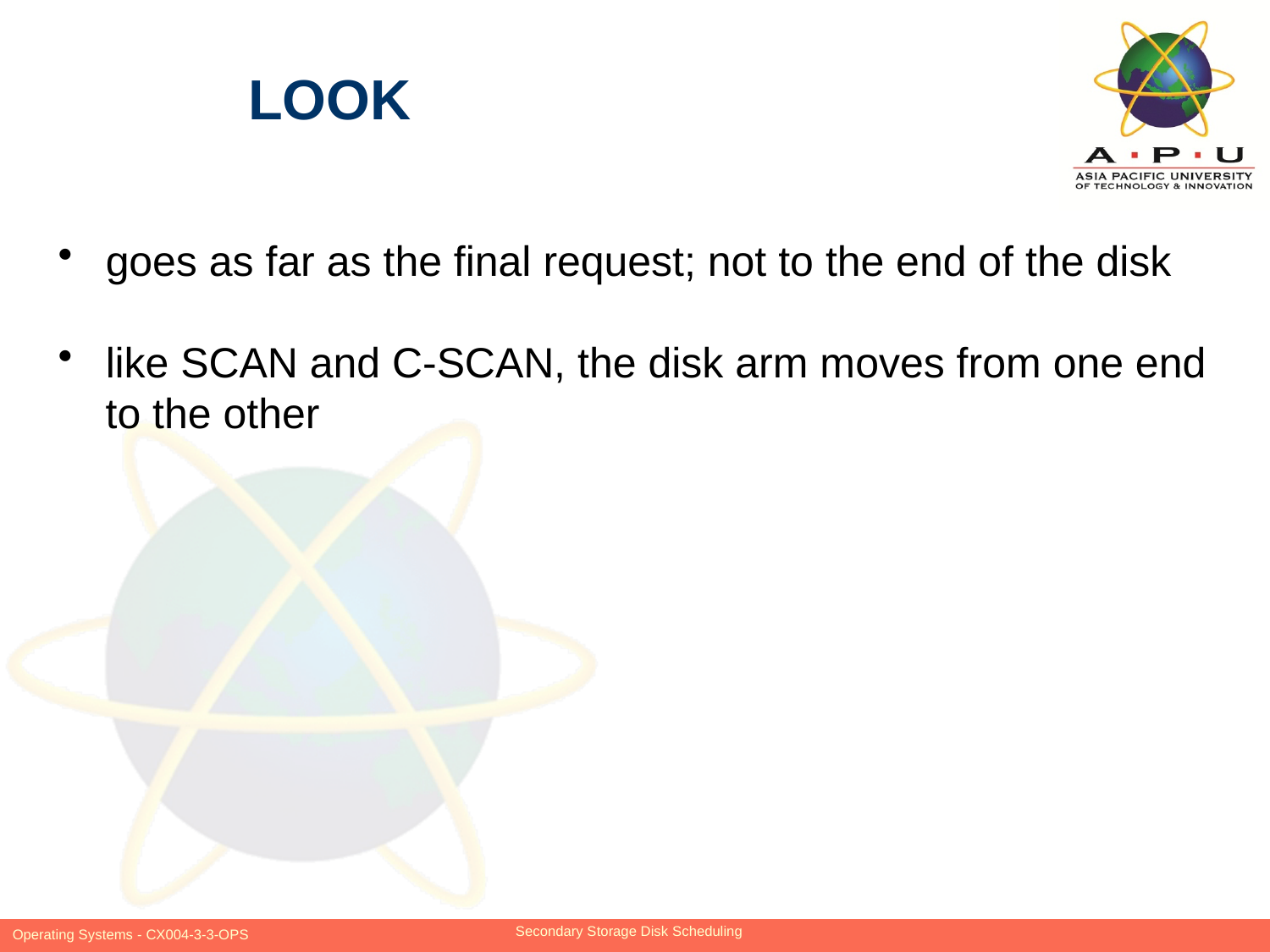

LOOK

goes as far as the final request; not to the end of the disk

like SCAN and C-SCAN, the disk arm moves from one end
    to the other

Slide 7 of 15